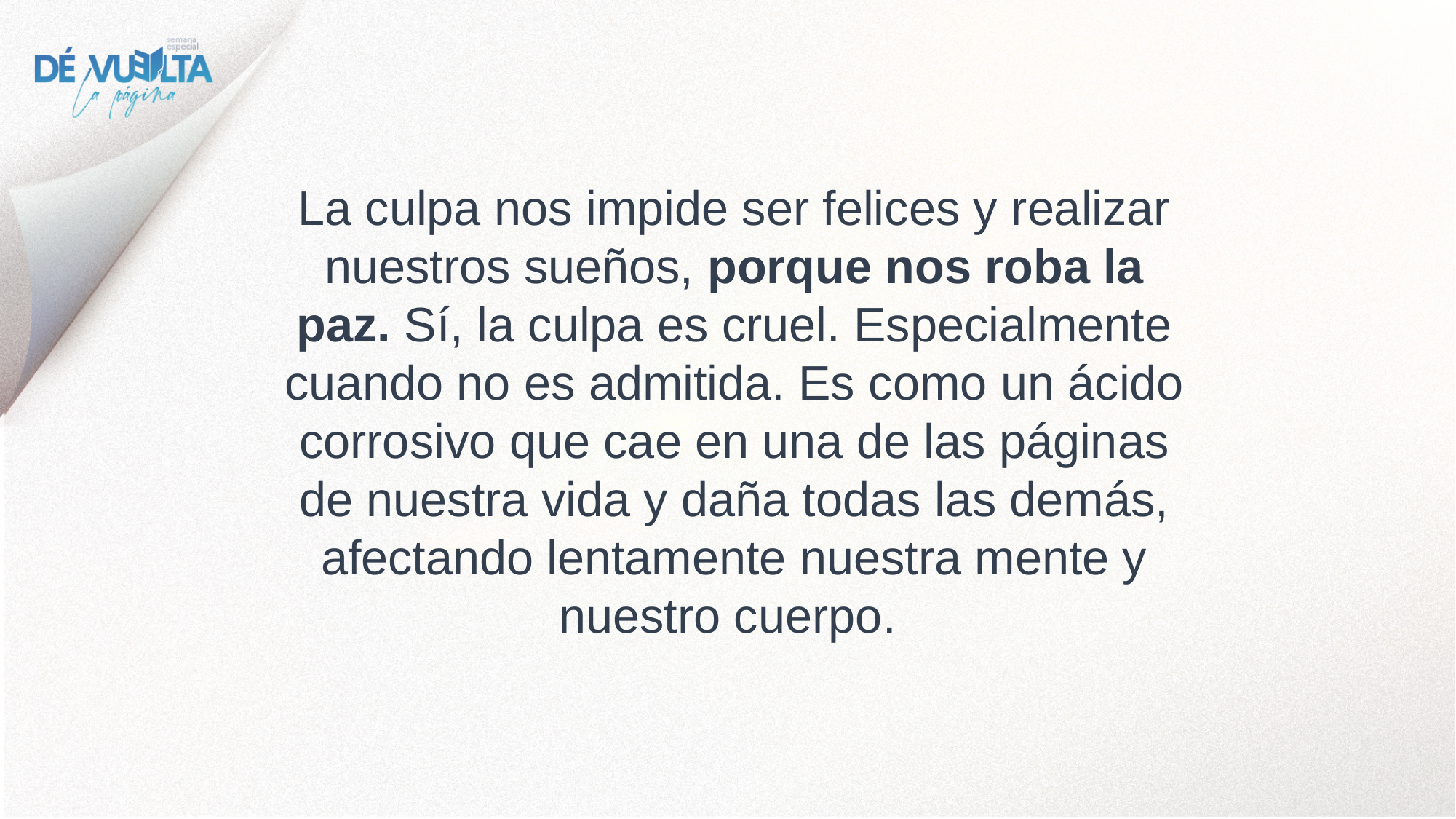

La culpa nos impide ser felices y realizar nuestros sueños, porque nos roba la paz. Sí, la culpa es cruel. Especialmente cuando no es admitida. Es como un ácido corrosivo que cae en una de las páginas de nuestra vida y daña todas las demás, afectando lentamente nuestra mente y nuestro cuerpo.